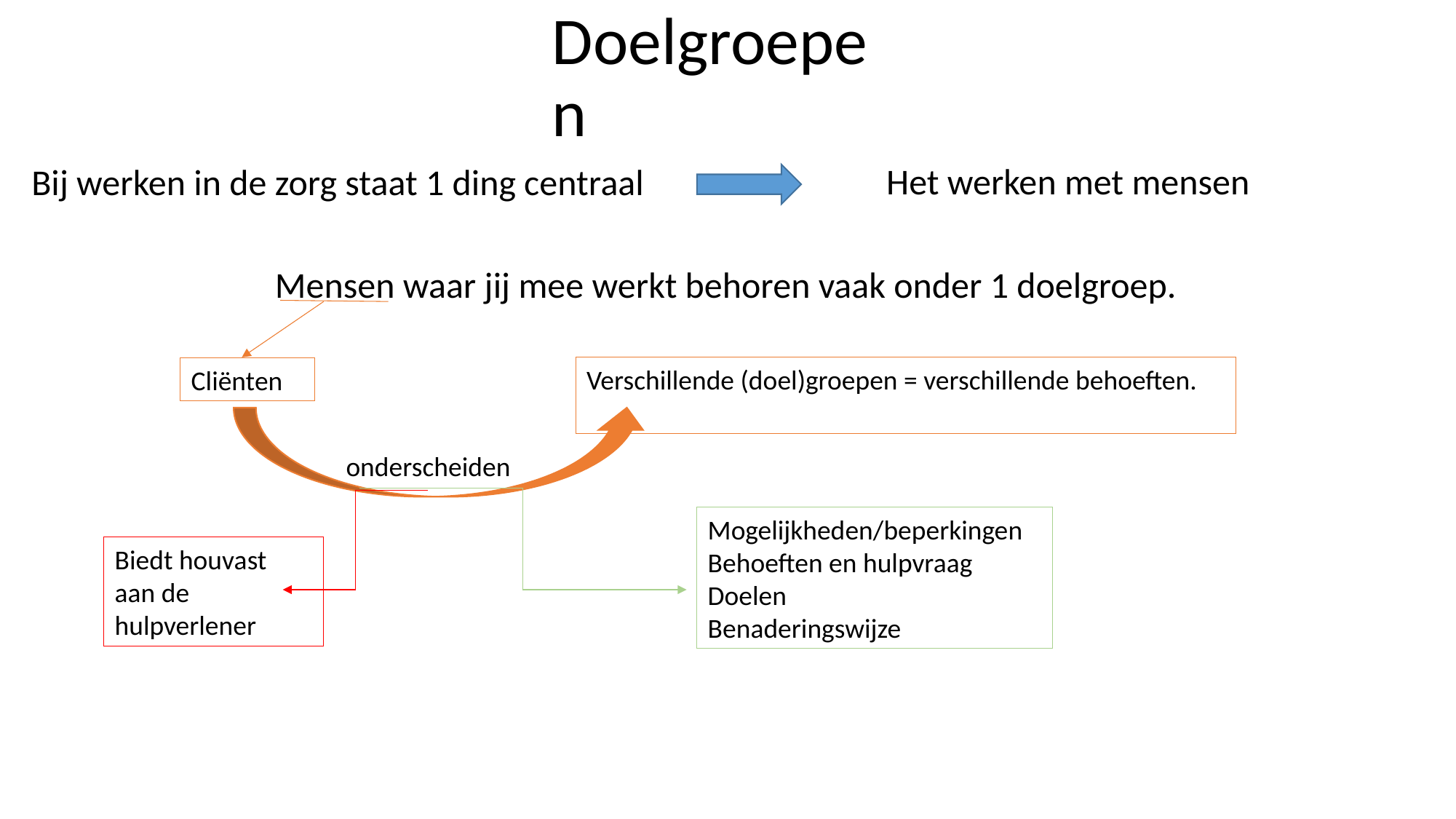

# Doelgroepen
Het werken met mensen
Bij werken in de zorg staat 1 ding centraal

Mensen waar jij mee werkt behoren vaak onder 1 doelgroep.
Verschillende (doel)groepen = verschillende behoeften.

Cliënten

onderscheiden
Mogelijkheden/beperkingen
Behoeften en hulpvraag
Doelen
Benaderingswijze
Biedt houvast  aan de hulpverlener